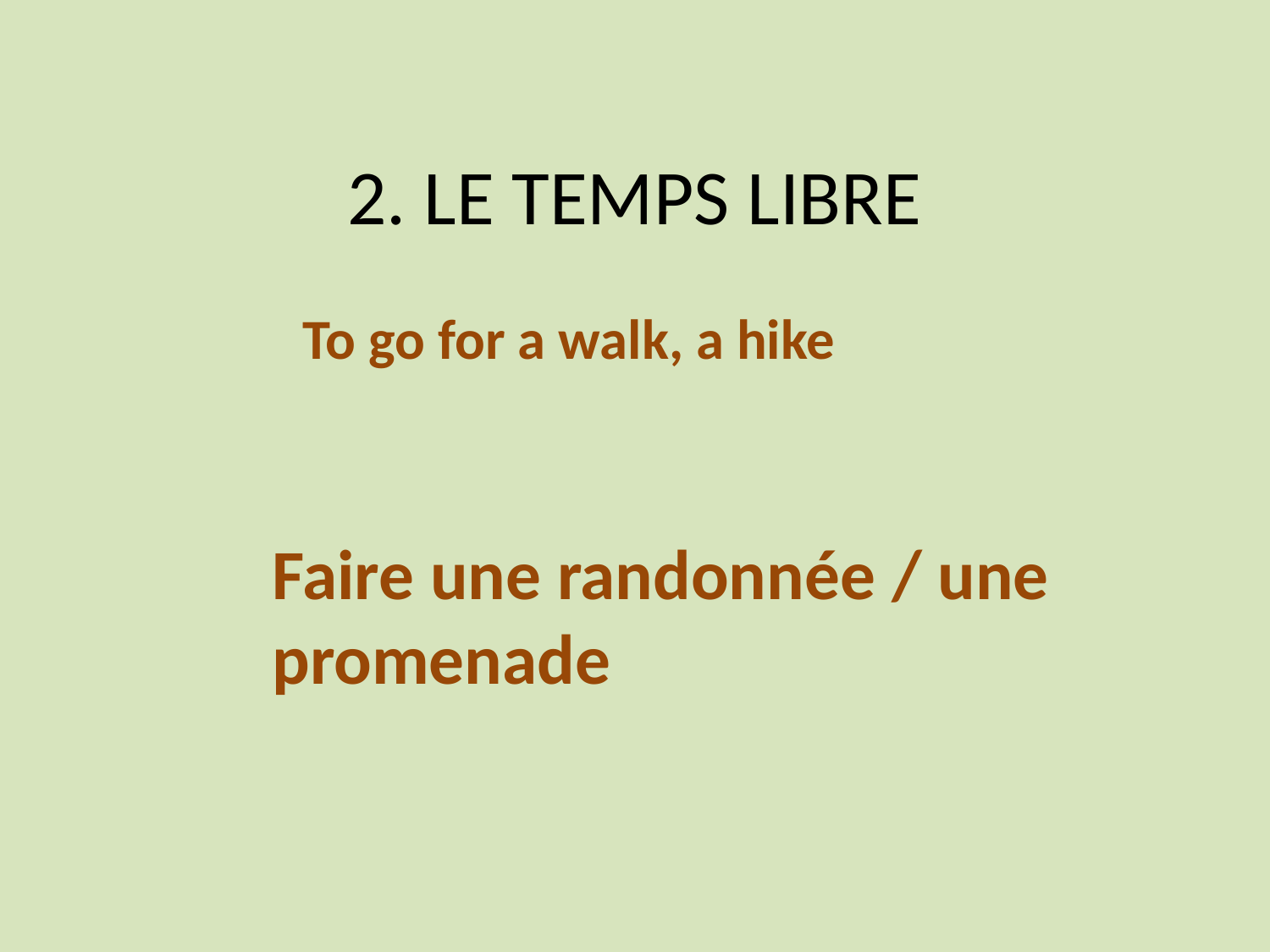

# 2. LE TEMPS LIBRE
To go for a walk, a hike
Faire une randonnée / une promenade